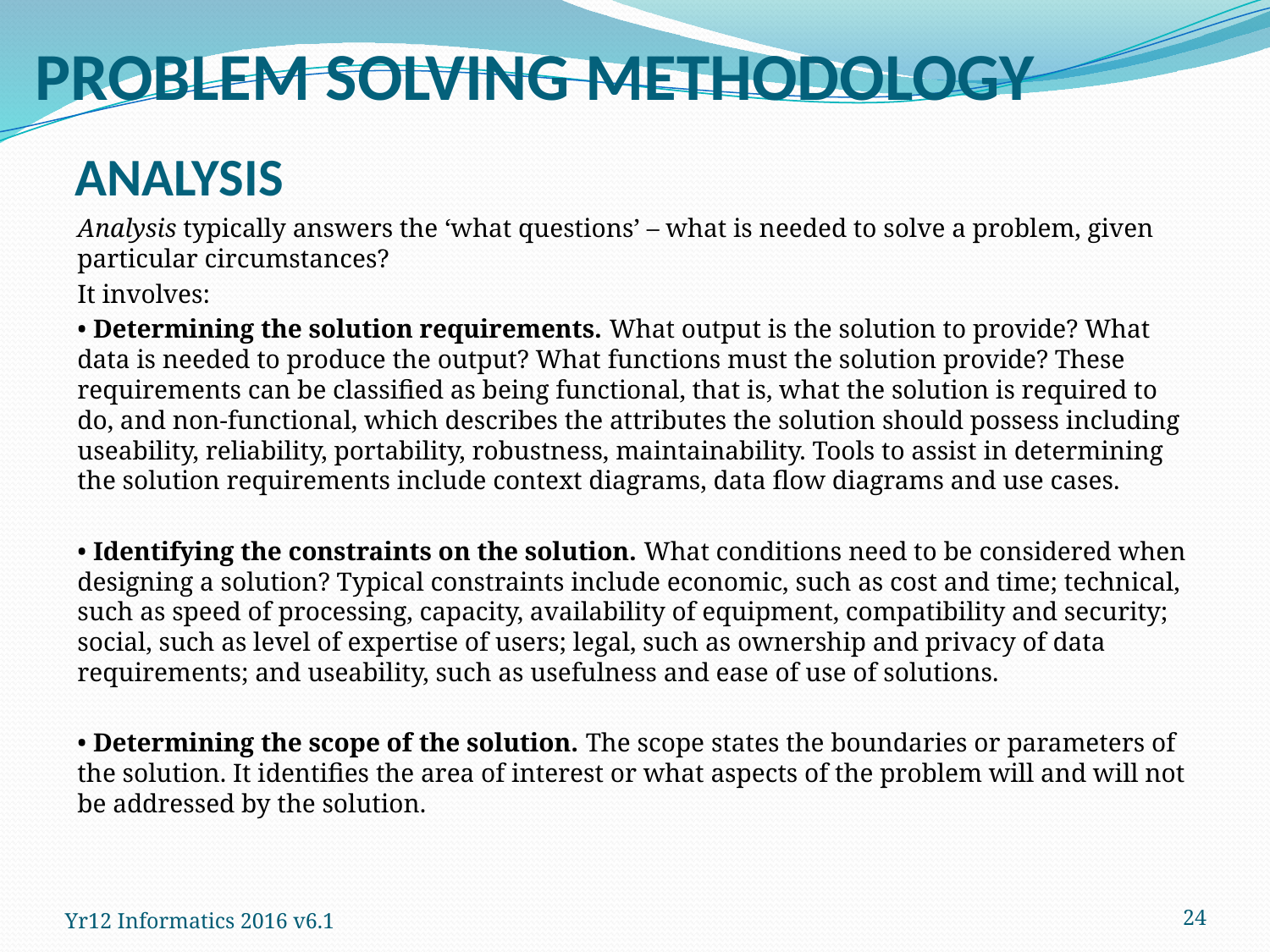

# PROBLEM SOLVING METHODOLOGY
ANALYSIS
Analysis typically answers the ‘what questions’ – what is needed to solve a problem, given particular circumstances?
It involves:
• Determining the solution requirements. What output is the solution to provide? What data is needed to produce the output? What functions must the solution provide? These requirements can be classified as being functional, that is, what the solution is required to do, and non-functional, which describes the attributes the solution should possess including useability, reliability, portability, robustness, maintainability. Tools to assist in determining the solution requirements include context diagrams, data flow diagrams and use cases.

• Identifying the constraints on the solution. What conditions need to be considered when designing a solution? Typical constraints include economic, such as cost and time; technical, such as speed of processing, capacity, availability of equipment, compatibility and security; social, such as level of expertise of users; legal, such as ownership and privacy of data requirements; and useability, such as usefulness and ease of use of solutions.

• Determining the scope of the solution. The scope states the boundaries or parameters of the solution. It identifies the area of interest or what aspects of the problem will and will not be addressed by the solution.
24
Yr12 Informatics 2016 v6.1